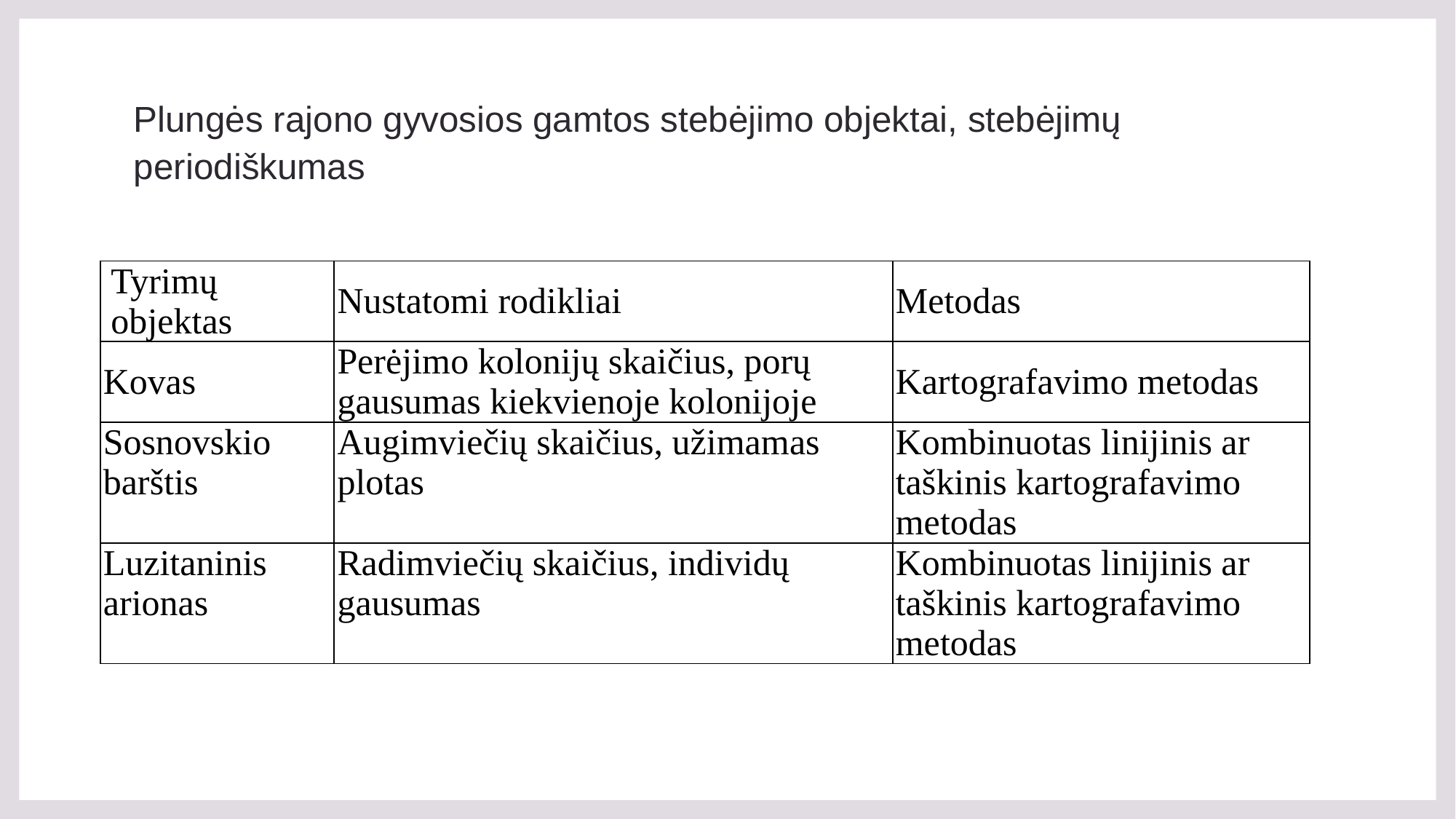

# Plungės rajono gyvosios gamtos stebėjimo objektai, stebėjimų periodiškumas
| Tyrimų objektas | Nustatomi rodikliai | Metodas |
| --- | --- | --- |
| Kovas | Perėjimo kolonijų skaičius, porų gausumas kiekvienoje kolonijoje | Kartografavimo metodas |
| Sosnovskio barštis | Augimviečių skaičius, užimamas plotas | Kombinuotas linijinis ar taškinis kartografavimo metodas |
| Luzitaninis arionas | Radimviečių skaičius, individų gausumas | Kombinuotas linijinis ar taškinis kartografavimo metodas |